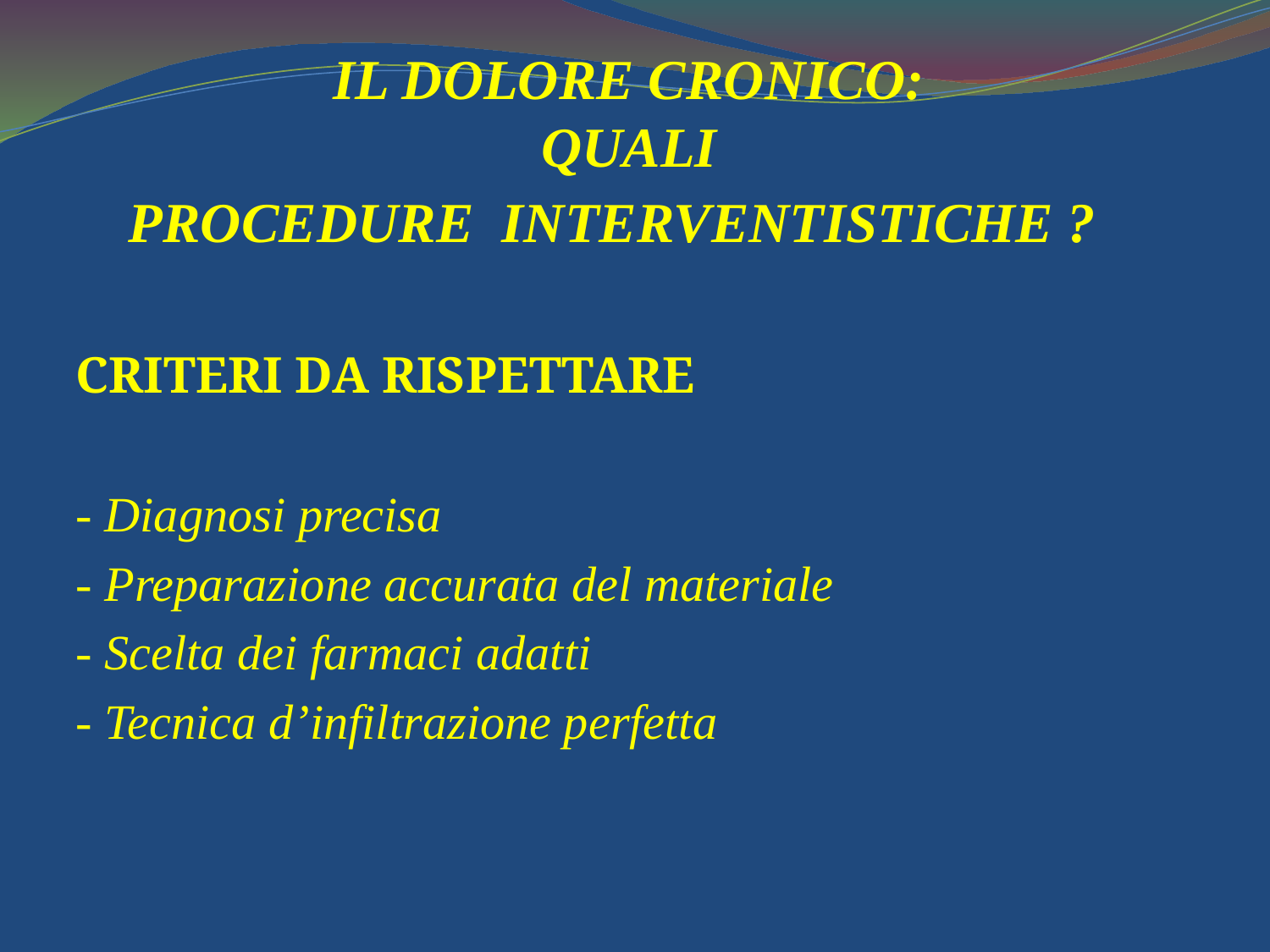

# IL DOLORE CRONICO: QUALI PROCEDURE  INTERVENTISTICHE ?

CRITERI DA RISPETTARE

- Diagnosi precisa
- Preparazione accurata del materiale
- Scelta dei farmaci adatti
- Tecnica d’infiltrazione perfetta